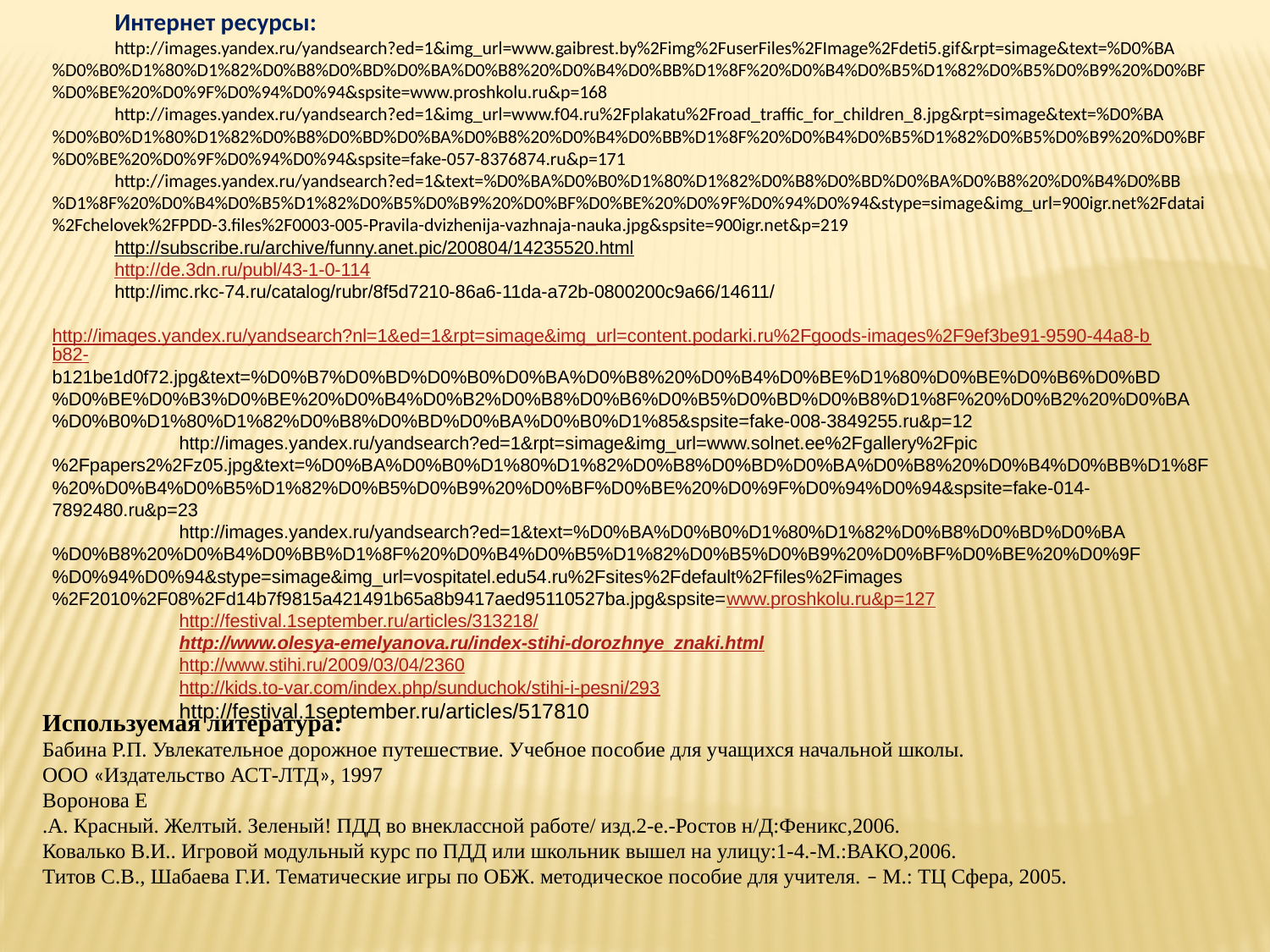

Используемая литература:
Бабина Р.П. Увлекательное дорожное путешествие. Учебное пособие для учащихся начальной школы.
ООО «Издательство АСТ-ЛТД», 1997
Воронова Е
.А. Красный. Желтый. Зеленый! ПДД во внеклассной работе/ изд.2-е.-Ростов н/Д:Феникс,2006.
Ковалько В.И.. Игровой модульный курс по ПДД или школьник вышел на улицу:1-4.-М.:ВАКО,2006.
Титов С.В., Шабаева Г.И. Тематические игры по ОБЖ. методическое пособие для учителя. – М.: ТЦ Сфера, 2005.
Интернет ресурсы:
http://images.yandex.ru/yandsearch?ed=1&img_url=www.gaibrest.by%2Fimg%2FuserFiles%2FImage%2Fdeti5.gif&rpt=simage&text=%D0%BA%D0%B0%D1%80%D1%82%D0%B8%D0%BD%D0%BA%D0%B8%20%D0%B4%D0%BB%D1%8F%20%D0%B4%D0%B5%D1%82%D0%B5%D0%B9%20%D0%BF%D0%BE%20%D0%9F%D0%94%D0%94&spsite=www.proshkolu.ru&p=168
http://images.yandex.ru/yandsearch?ed=1&img_url=www.f04.ru%2Fplakatu%2Froad_traffic_for_children_8.jpg&rpt=simage&text=%D0%BA%D0%B0%D1%80%D1%82%D0%B8%D0%BD%D0%BA%D0%B8%20%D0%B4%D0%BB%D1%8F%20%D0%B4%D0%B5%D1%82%D0%B5%D0%B9%20%D0%BF%D0%BE%20%D0%9F%D0%94%D0%94&spsite=fake-057-8376874.ru&p=171
http://images.yandex.ru/yandsearch?ed=1&text=%D0%BA%D0%B0%D1%80%D1%82%D0%B8%D0%BD%D0%BA%D0%B8%20%D0%B4%D0%BB%D1%8F%20%D0%B4%D0%B5%D1%82%D0%B5%D0%B9%20%D0%BF%D0%BE%20%D0%9F%D0%94%D0%94&stype=simage&img_url=900igr.net%2Fdatai%2Fchelovek%2FPDD-3.files%2F0003-005-Pravila-dvizhenija-vazhnaja-nauka.jpg&spsite=900igr.net&p=219
http://subscribe.ru/archive/funny.anet.pic/200804/14235520.html
http://de.3dn.ru/publ/43-1-0-114
http://imc.rkc-74.ru/catalog/rubr/8f5d7210-86a6-11da-a72b-0800200c9a66/14611/
	http://images.yandex.ru/yandsearch?nl=1&ed=1&rpt=simage&img_url=content.podarki.ru%2Fgoods-images%2F9ef3be91-9590-44a8-bb82-	b121be1d0f72.jpg&text=%D0%B7%D0%BD%D0%B0%D0%BA%D0%B8%20%D0%B4%D0%BE%D1%80%D0%BE%D0%B6%D0%BD%D0%BE%D0%B3%D0%BE%20%D0%B4%D0%B2%D0%B8%D0%B6%D0%B5%D0%BD%D0%B8%D1%8F%20%D0%B2%20%D0%BA%D0%B0%D1%80%D1%82%D0%B8%D0%BD%D0%BA%D0%B0%D1%85&spsite=fake-008-3849255.ru&p=12
	http://images.yandex.ru/yandsearch?ed=1&rpt=simage&img_url=www.solnet.ee%2Fgallery%2Fpic%2Fpapers2%2Fz05.jpg&text=%D0%BA%D0%B0%D1%80%D1%82%D0%B8%D0%BD%D0%BA%D0%B8%20%D0%B4%D0%BB%D1%8F%20%D0%B4%D0%B5%D1%82%D0%B5%D0%B9%20%D0%BF%D0%BE%20%D0%9F%D0%94%D0%94&spsite=fake-014-7892480.ru&p=23
	http://images.yandex.ru/yandsearch?ed=1&text=%D0%BA%D0%B0%D1%80%D1%82%D0%B8%D0%BD%D0%BA%D0%B8%20%D0%B4%D0%BB%D1%8F%20%D0%B4%D0%B5%D1%82%D0%B5%D0%B9%20%D0%BF%D0%BE%20%D0%9F%D0%94%D0%94&stype=simage&img_url=vospitatel.edu54.ru%2Fsites%2Fdefault%2Ffiles%2Fimages%2F2010%2F08%2Fd14b7f9815a421491b65a8b9417aed95110527ba.jpg&spsite=www.proshkolu.ru&p=127
	http://festival.1september.ru/articles/313218/
	http://www.olesya-emelyanova.ru/index-stihi-dorozhnye_znaki.html
	http://www.stihi.ru/2009/03/04/2360
	http://kids.to-var.com/index.php/sunduchok/stihi-i-pesni/293
	http://festival.1september.ru/articles/517810